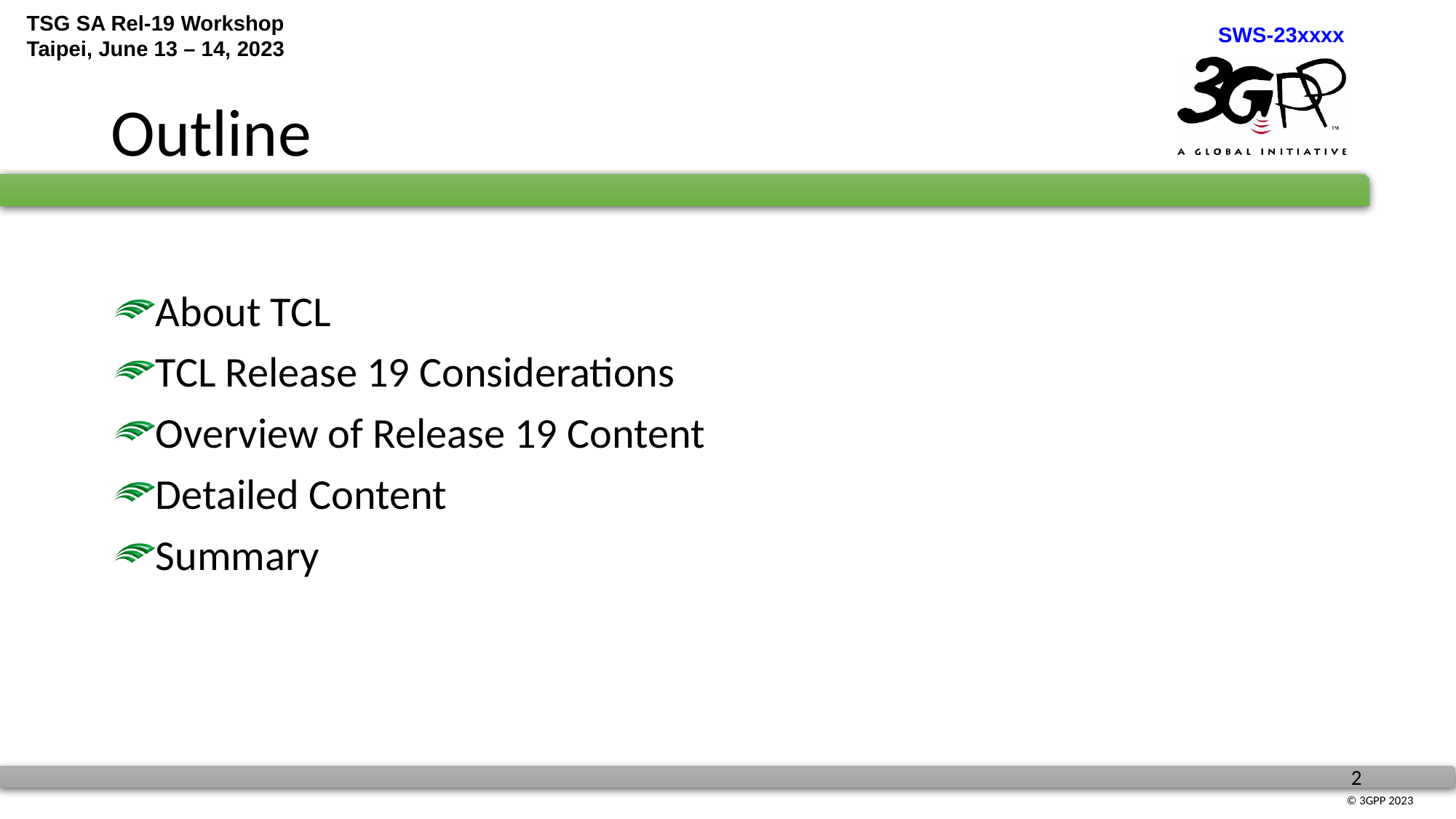

# Outline

About TCL
TCL Release 19 Considerations
Overview of Release 19 Content
Detailed Content
Summary